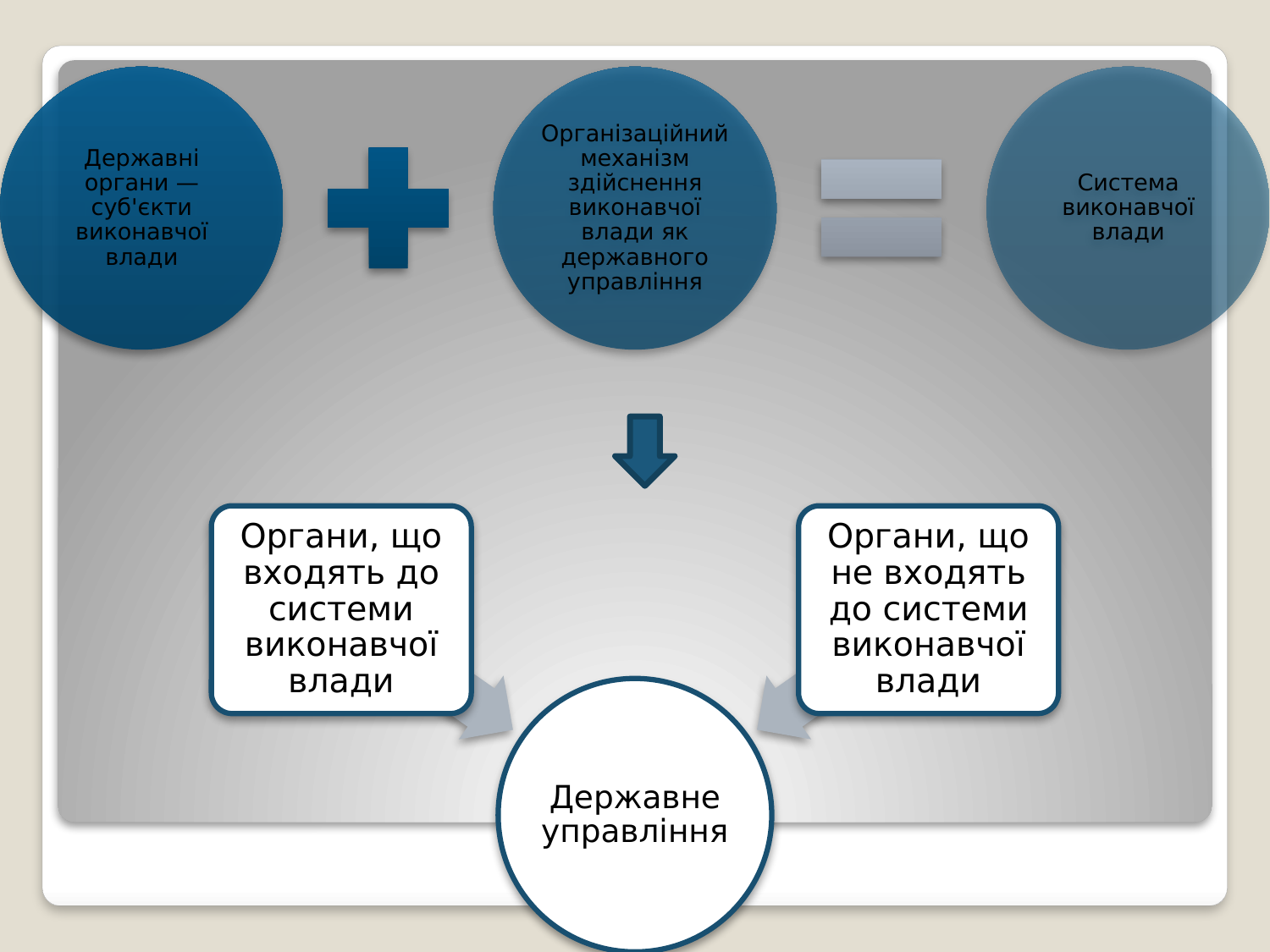

Державні органи — суб'єкти виконавчої влади

Організаційний механізм здійснення виконавчої влади як державного управління

Система виконавчої влади

Державне управління
Органи, що входять до системи виконавчої влади
Органи, що не входять до системи виконавчої влади